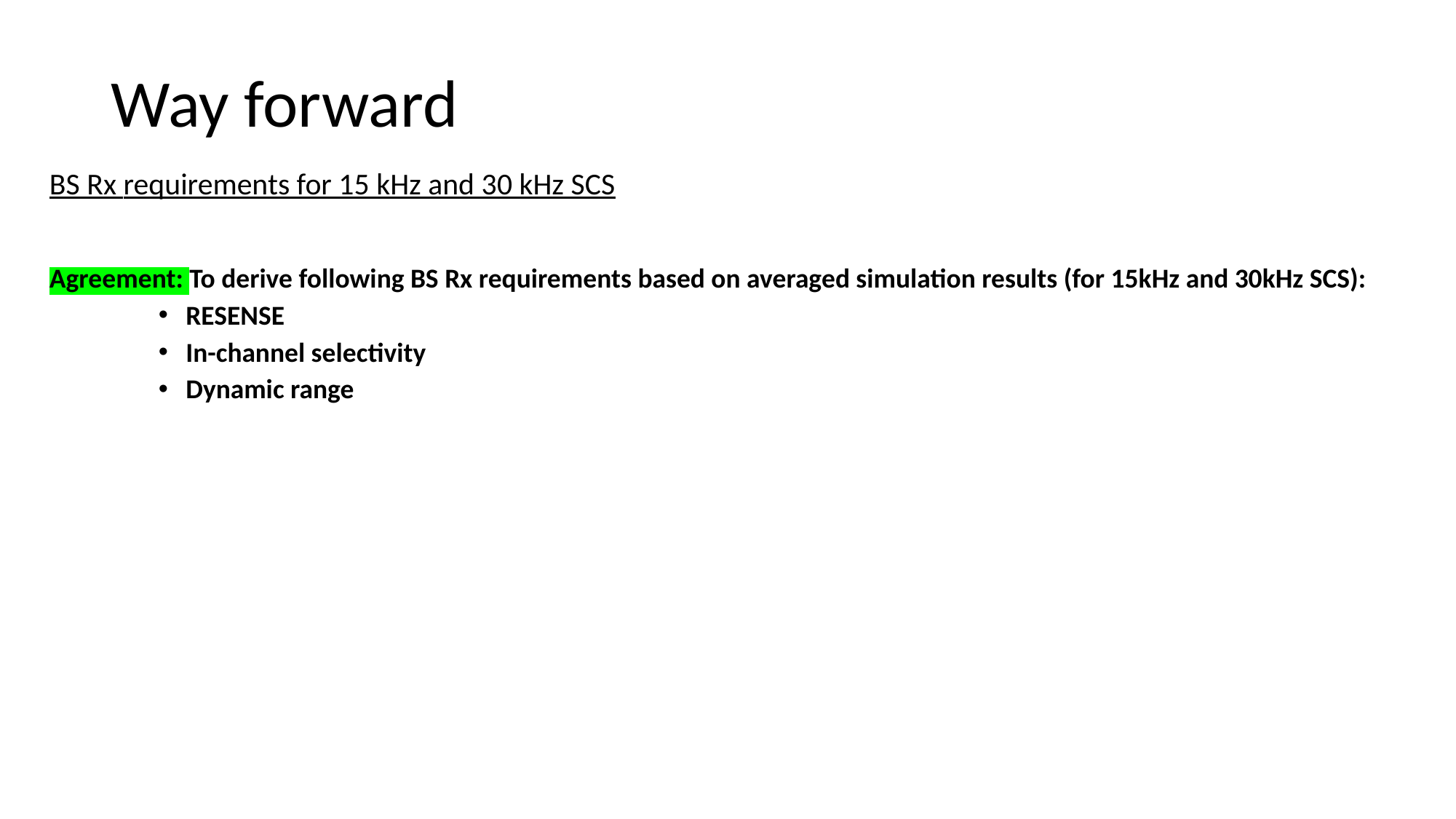

Way forward
BS Rx requirements for 15 kHz and 30 kHz SCS

Agreement: To derive following BS Rx requirements based on averaged simulation results (for 15kHz and 30kHz SCS):
RESENSE
In-channel selectivity
Dynamic range